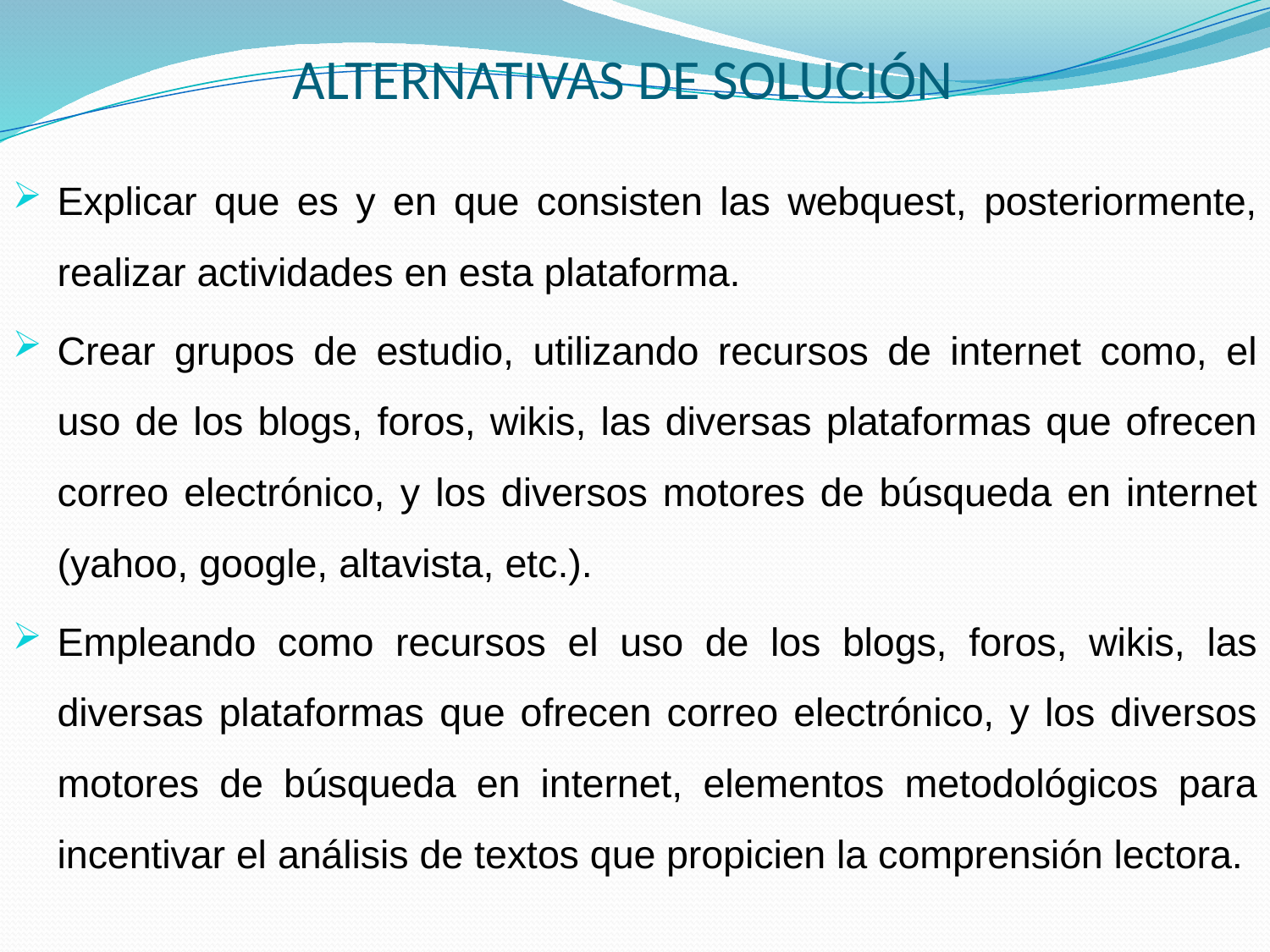

# ALTERNATIVAS DE SOLUCIÓN
Explicar que es y en que consisten las webquest, posteriormente, realizar actividades en esta plataforma.
Crear grupos de estudio, utilizando recursos de internet como, el uso de los blogs, foros, wikis, las diversas plataformas que ofrecen correo electrónico, y los diversos motores de búsqueda en internet (yahoo, google, altavista, etc.).
Empleando como recursos el uso de los blogs, foros, wikis, las diversas plataformas que ofrecen correo electrónico, y los diversos motores de búsqueda en internet, elementos metodológicos para incentivar el análisis de textos que propicien la comprensión lectora.